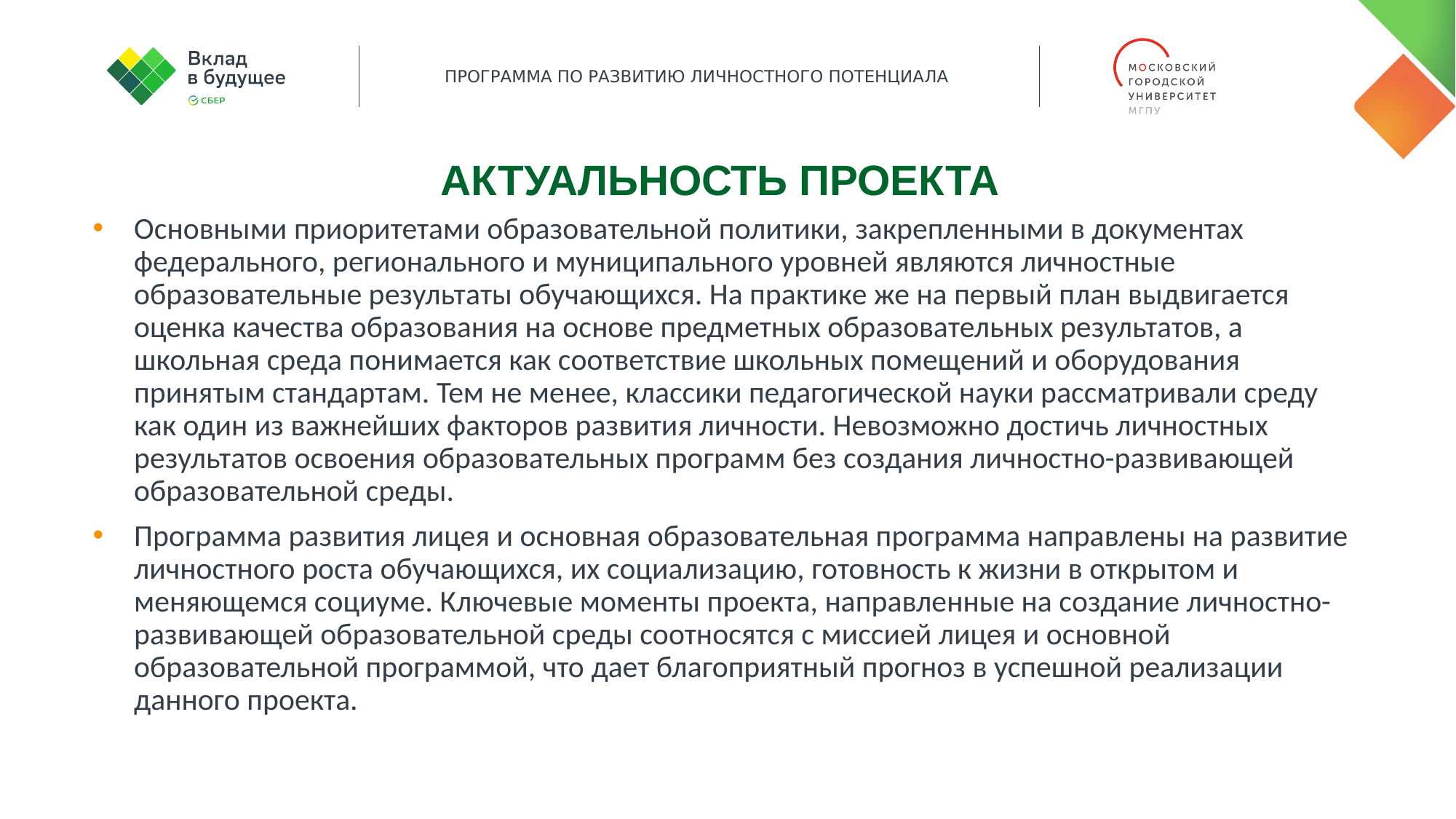

Актуальность проекта
Основными приоритетами образовательной политики, закрепленными в документах федерального, регионального и муниципального уровней являются личностные образовательные результаты обучающихся. На практике же на первый план выдвигается оценка качества образования на основе предметных образовательных результатов, а школьная среда понимается как соответствие школьных помещений и оборудования принятым стандартам. Тем не менее, классики педагогической науки рассматривали среду как один из важнейших факторов развития личности. Невозможно достичь личностных результатов освоения образовательных программ без создания личностно-развивающей образовательной среды.
Программа развития лицея и основная образовательная программа направлены на развитие личностного роста обучающихся, их социализацию, готовность к жизни в открытом и меняющемся социуме. Ключевые моменты проекта, направленные на создание личностно-развивающей образовательной среды соотносятся с миссией лицея и основной образовательной программой, что дает благоприятный прогноз в успешной реализации данного проекта.